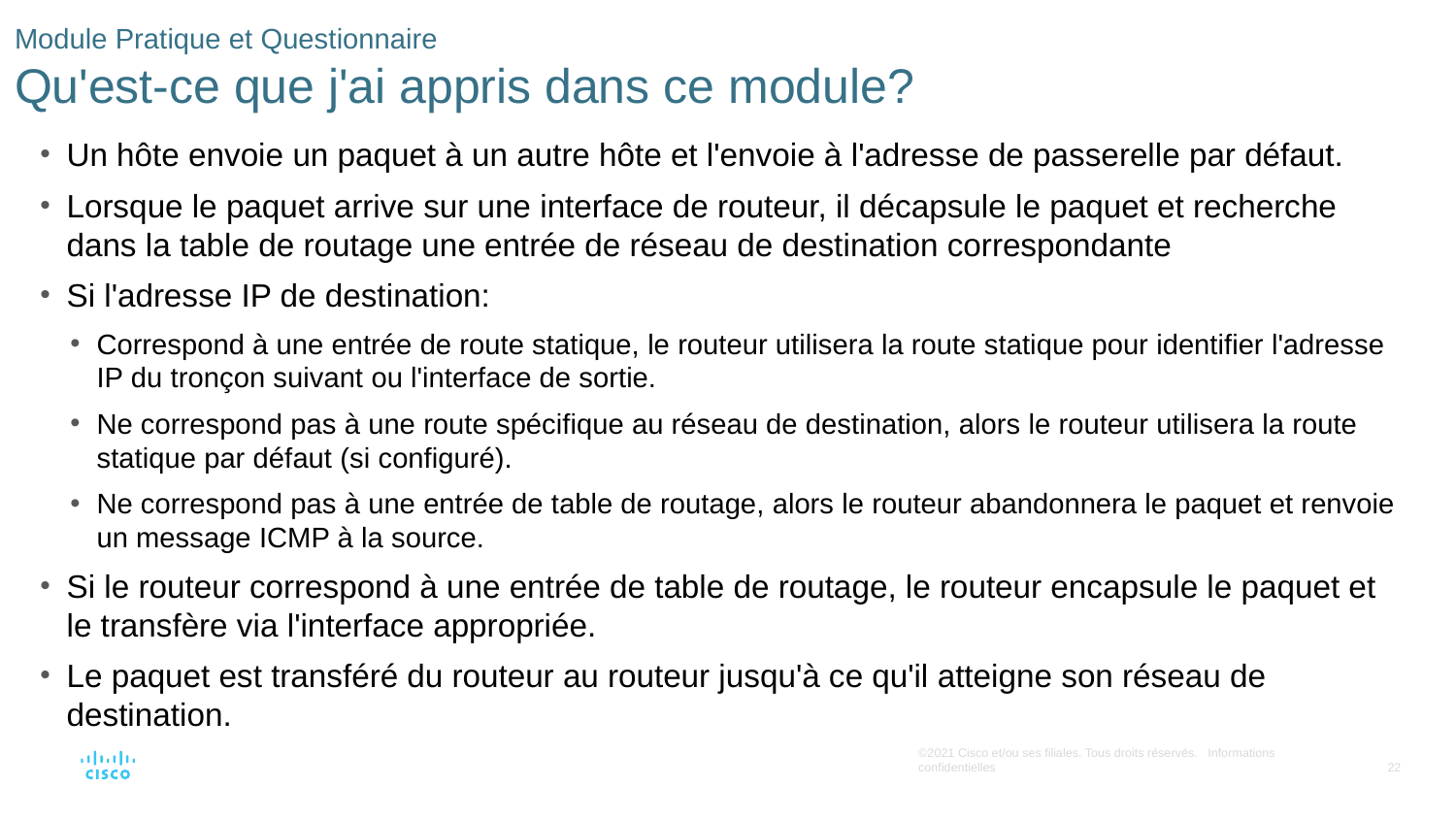

# Module Pratique et Questionnaire Qu'est-ce que j'ai appris dans ce module?
Un hôte envoie un paquet à un autre hôte et l'envoie à l'adresse de passerelle par défaut.
Lorsque le paquet arrive sur une interface de routeur, il décapsule le paquet et recherche dans la table de routage une entrée de réseau de destination correspondante
Si l'adresse IP de destination:
Correspond à une entrée de route statique, le routeur utilisera la route statique pour identifier l'adresse IP du tronçon suivant ou l'interface de sortie.
Ne correspond pas à une route spécifique au réseau de destination, alors le routeur utilisera la route statique par défaut (si configuré).
Ne correspond pas à une entrée de table de routage, alors le routeur abandonnera le paquet et renvoie un message ICMP à la source.
Si le routeur correspond à une entrée de table de routage, le routeur encapsule le paquet et le transfère via l'interface appropriée.
Le paquet est transféré du routeur au routeur jusqu'à ce qu'il atteigne son réseau de destination.